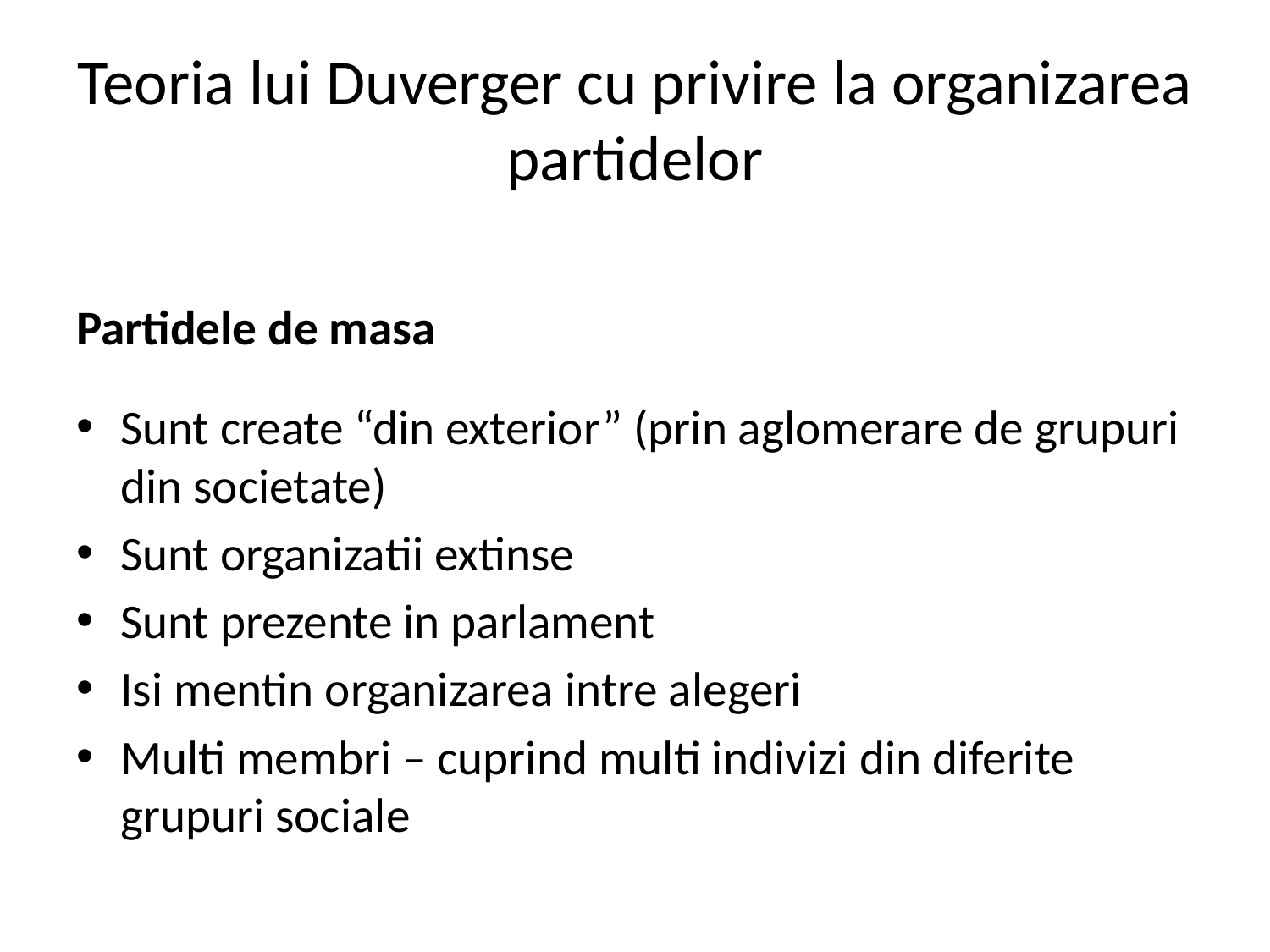

# Teoria lui Duverger cu privire la organizarea partidelor

Partidele de masa

Sunt create “din exterior” (prin aglomerare de grupuri din societate)
Sunt organizatii extinse
Sunt prezente in parlament
Isi mentin organizarea intre alegeri
Multi membri – cuprind multi indivizi din diferite grupuri sociale